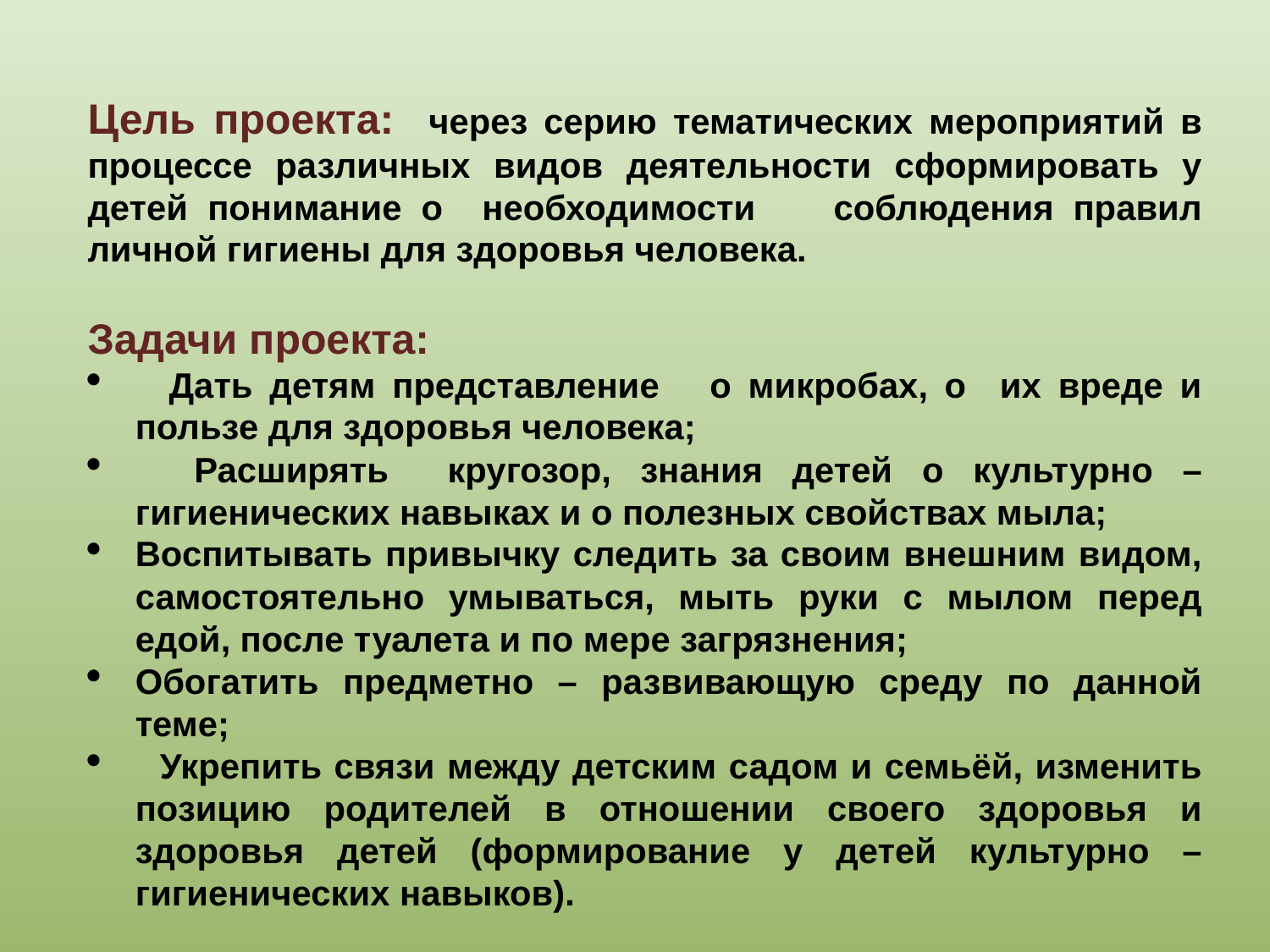

Цель проекта:  через серию тематических мероприятий в процессе различных видов деятельности сформировать у детей понимание о  необходимости    соблюдения правил личной гигиены для здоровья человека.

Задачи проекта:
  Дать детям представление   о микробах, о  их вреде и пользе для здоровья человека;
  Расширять  кругозор, знания детей о культурно – гигиенических навыках и о полезных свойствах мыла;
Воспитывать привычку следить за своим внешним видом, самостоятельно умываться, мыть руки с мылом перед едой, после туалета и по мере загрязнения;
Обогатить предметно – развивающую среду по данной теме;
  Укрепить связи между детским садом и семьёй, изменить позицию родителей в отношении своего здоровья и здоровья детей (формирование у детей культурно – гигиенических навыков).